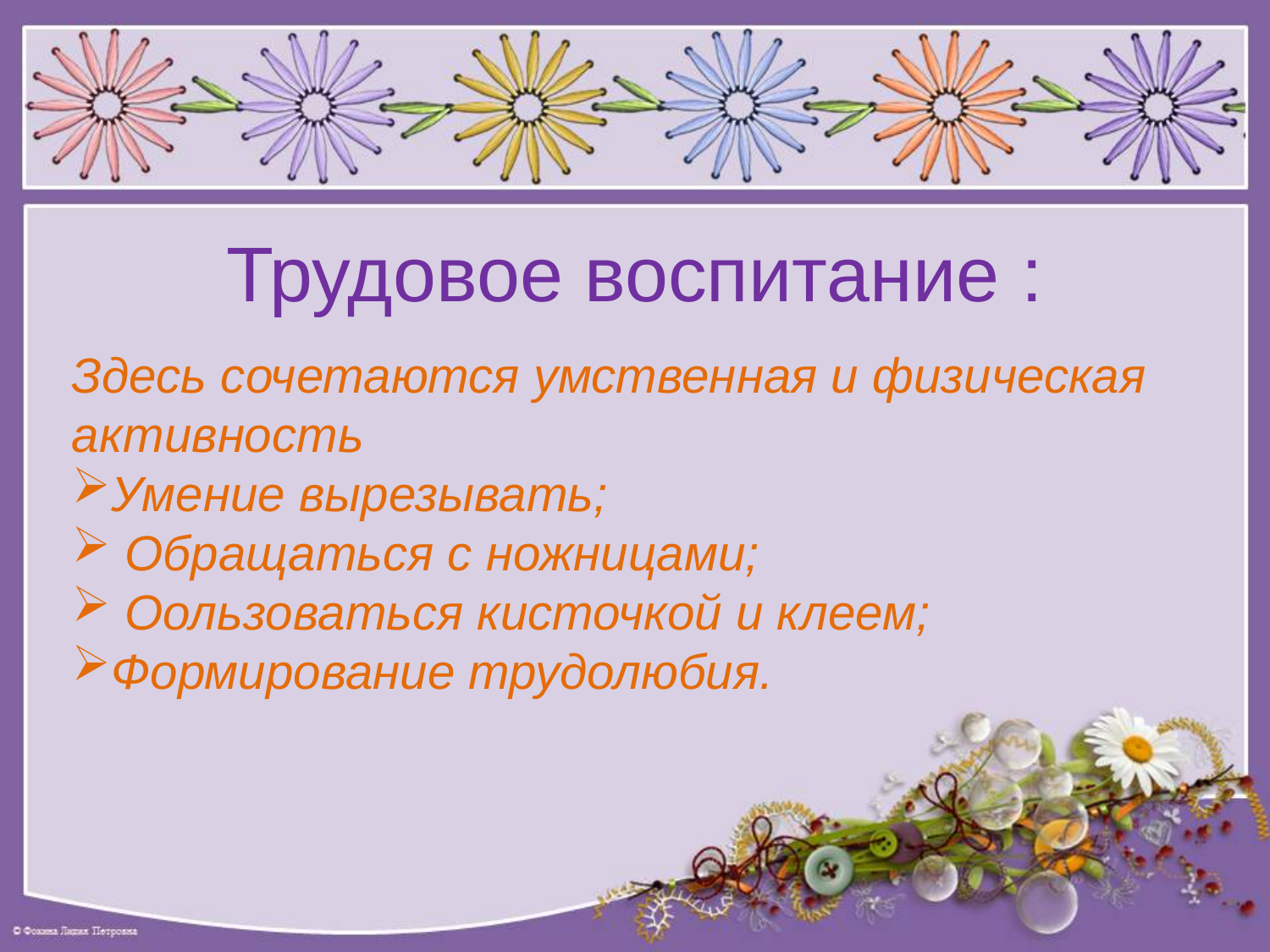

# Трудовое воспитание :

Здесь сочетаются умственная и физическая активность
Умение вырезывать;
 Обращаться с ножницами;
 Оользоваться кисточкой и клеем;
Формирование трудолюбия.